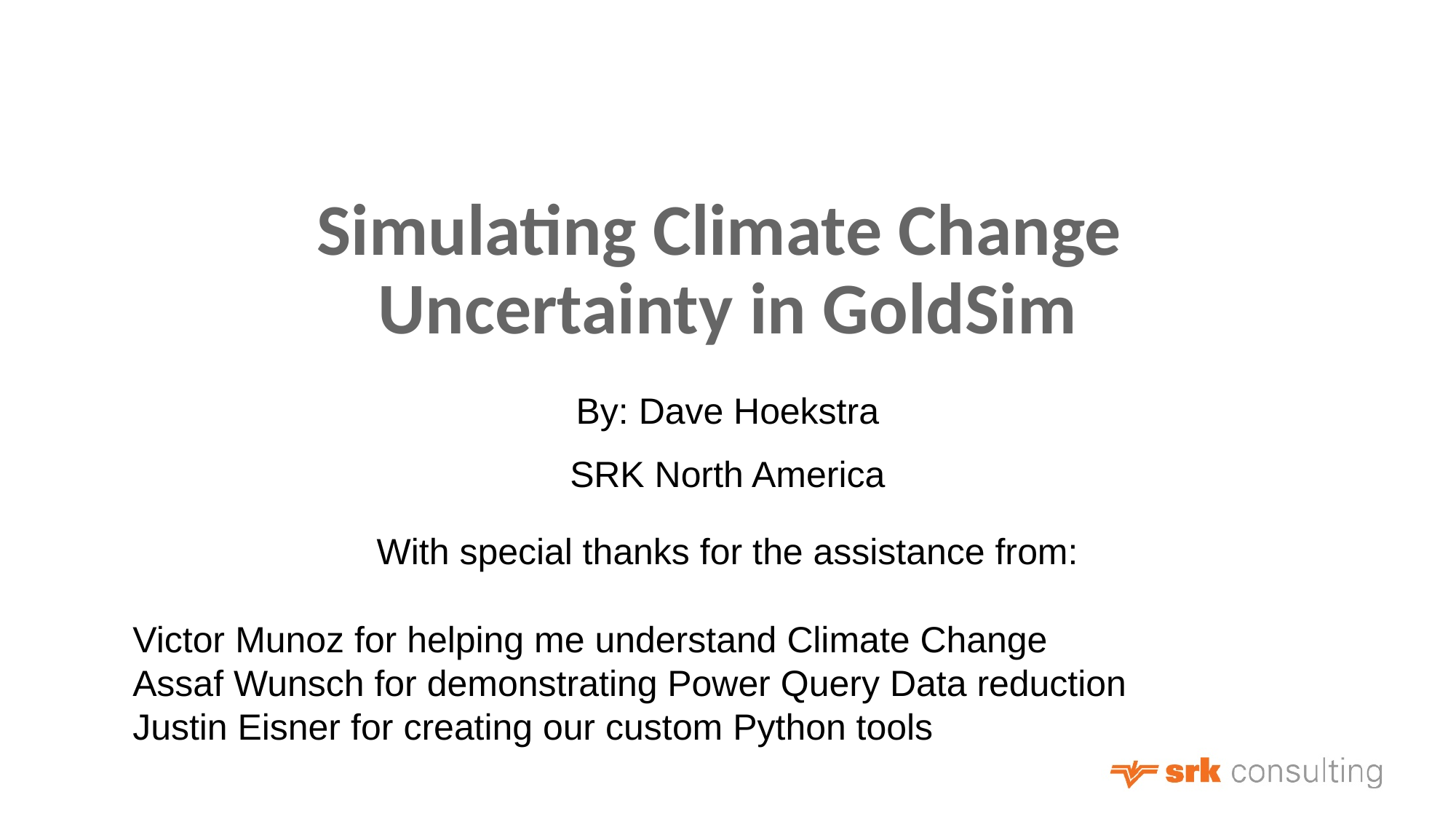

# Simulating Climate Change Uncertainty in GoldSim
By: Dave Hoekstra
SRK North America
With special thanks for the assistance from:

Victor Munoz for helping me understand Climate Change
Assaf Wunsch for demonstrating Power Query Data reduction
Justin Eisner for creating our custom Python tools